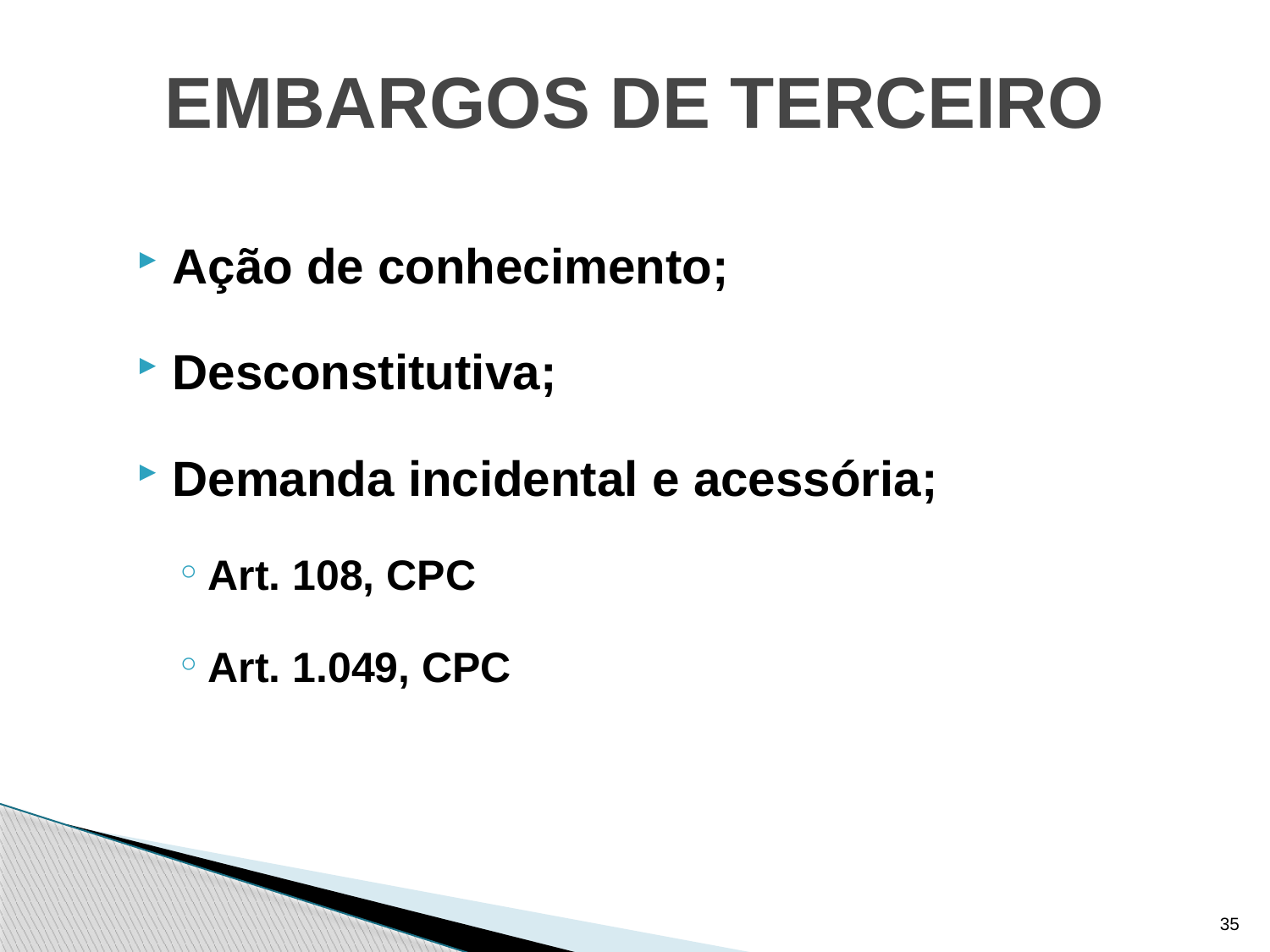

# EMBARGOS DE TERCEIRO
Ação de conhecimento;
Desconstitutiva;
Demanda incidental e acessória;
Art. 108, CPC
Art. 1.049, CPC

35